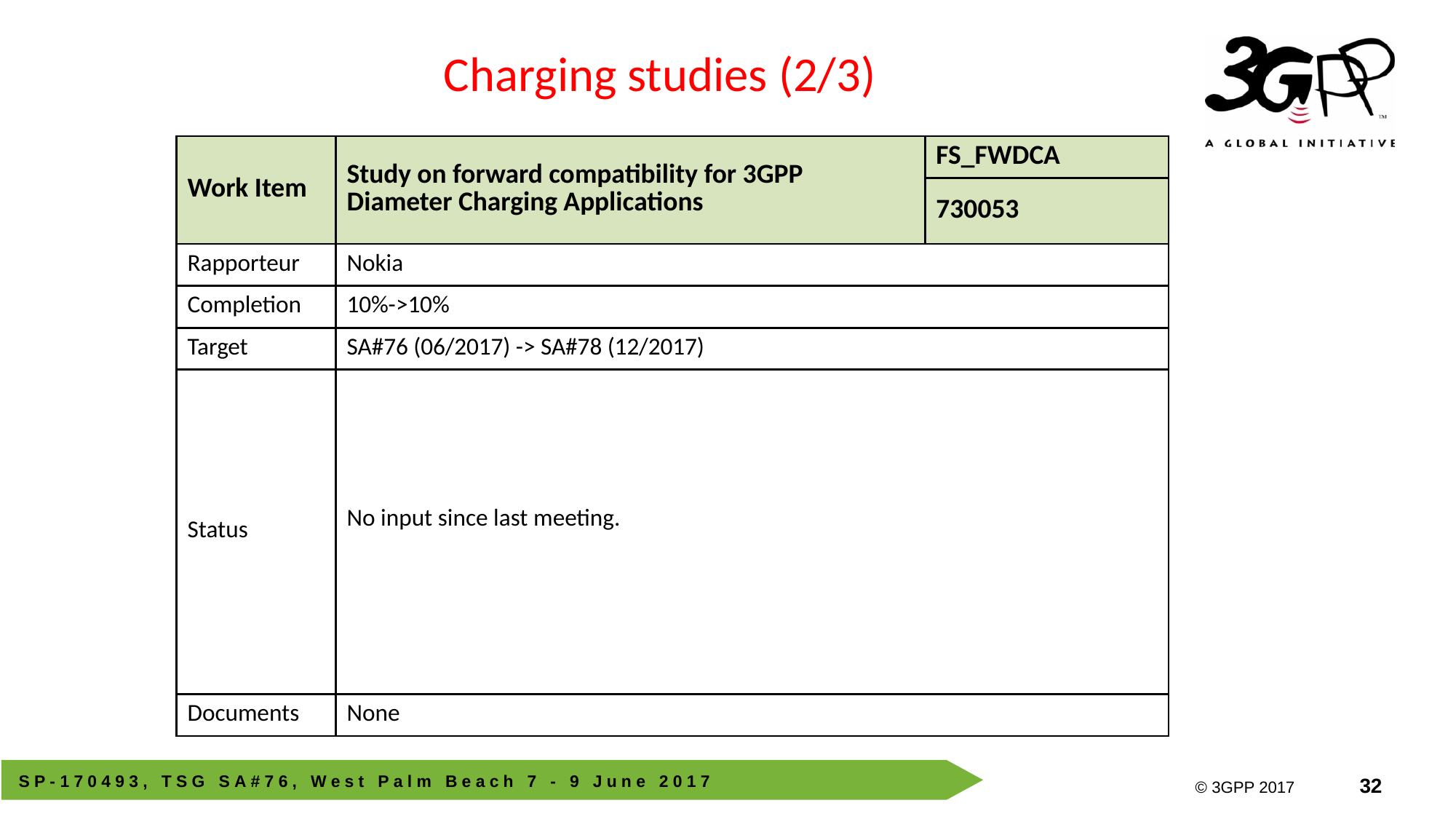

Charging studies (2/3)
| Work Item | Study on forward compatibility for 3GPP Diameter Charging Applications | FS\_FWDCA |
| --- | --- | --- |
|  |  | 730053 |
| Rapporteur | Nokia |  |
| Completion | 10%->10% |  |
| Target | SA#76 (06/2017) -> SA#78 (12/2017) |  |
| Status | No input since last meeting. |  |
| Documents | None |  |